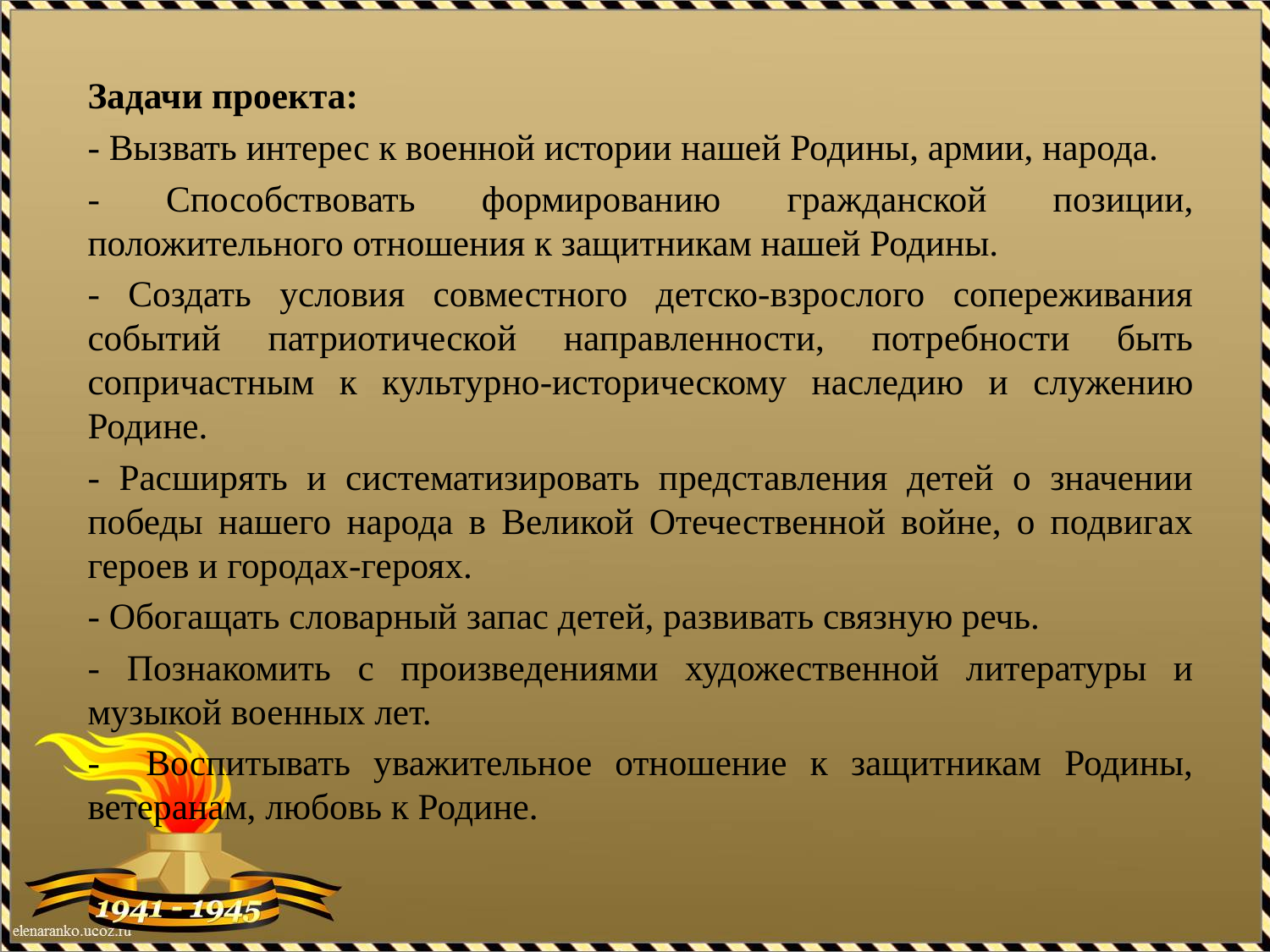

Задачи проекта:
- Вызвать интерес к военной истории нашей Родины, армии, народа.
- Способствовать формированию гражданской позиции, положительного отношения к защитникам нашей Родины.
- Создать условия совместного детско-взрослого сопереживания событий патриотической направленности, потребности быть сопричастным к культурно-историческому наследию и служению Родине.
- Расширять и систематизировать представления детей о значении победы нашего народа в Великой Отечественной войне, о подвигах героев и городах-героях.
- Обогащать словарный запас детей, развивать связную речь.
- Познакомить с произведениями художественной литературы и музыкой военных лет.
-  Воспитывать уважительное отношение к защитникам Родины, ветеранам, любовь к Родине.